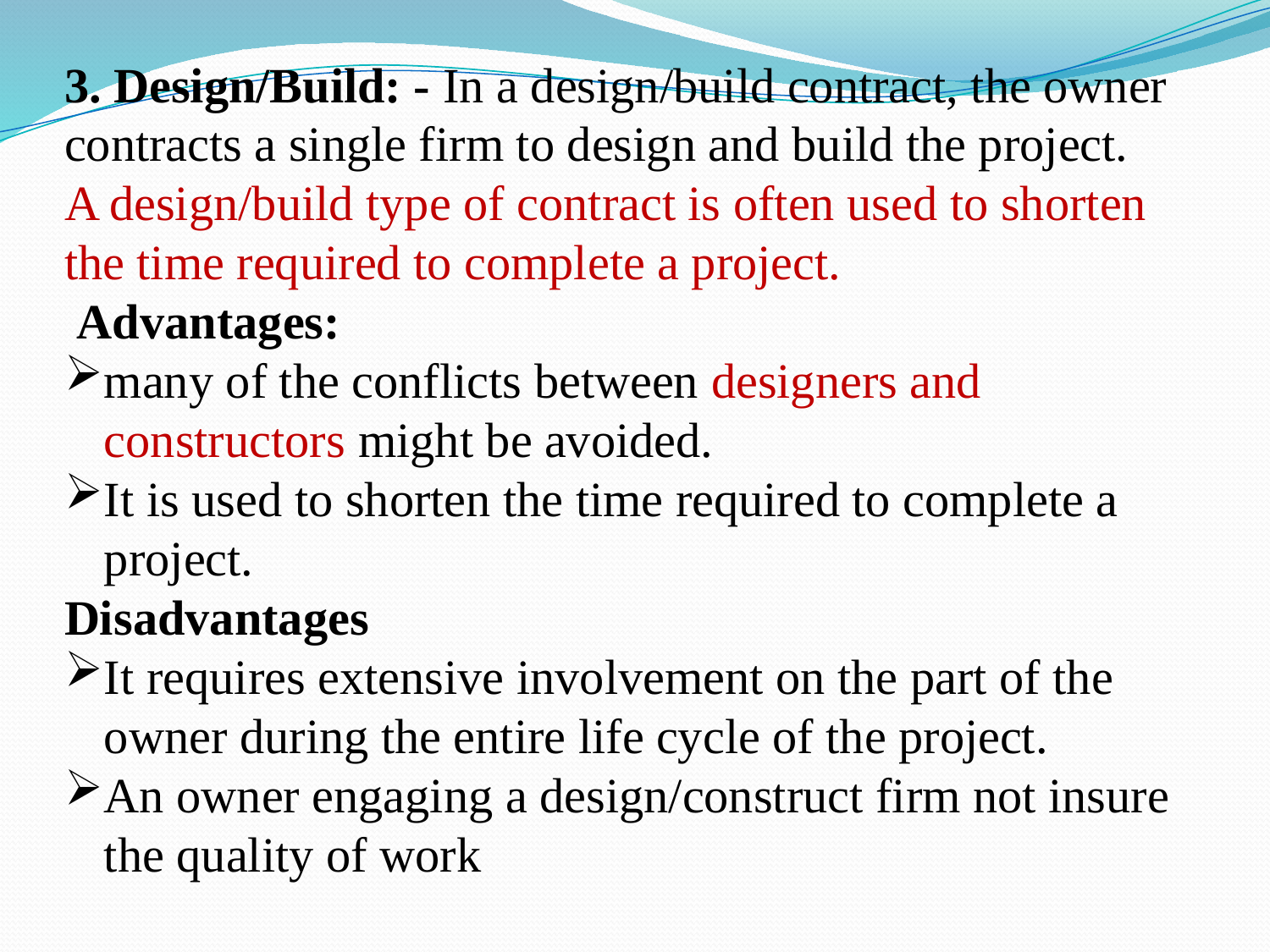

3. Design/Build: - In a design/build contract, the owner contracts a single firm to design and build the project.
A design/build type of contract is often used to shorten the time required to complete a project.
 Advantages:
many of the conflicts between designers and constructors might be avoided.
It is used to shorten the time required to complete a project.
Disadvantages
It requires extensive involvement on the part of the owner during the entire life cycle of the project.
An owner engaging a design/construct firm not insure the quality of work